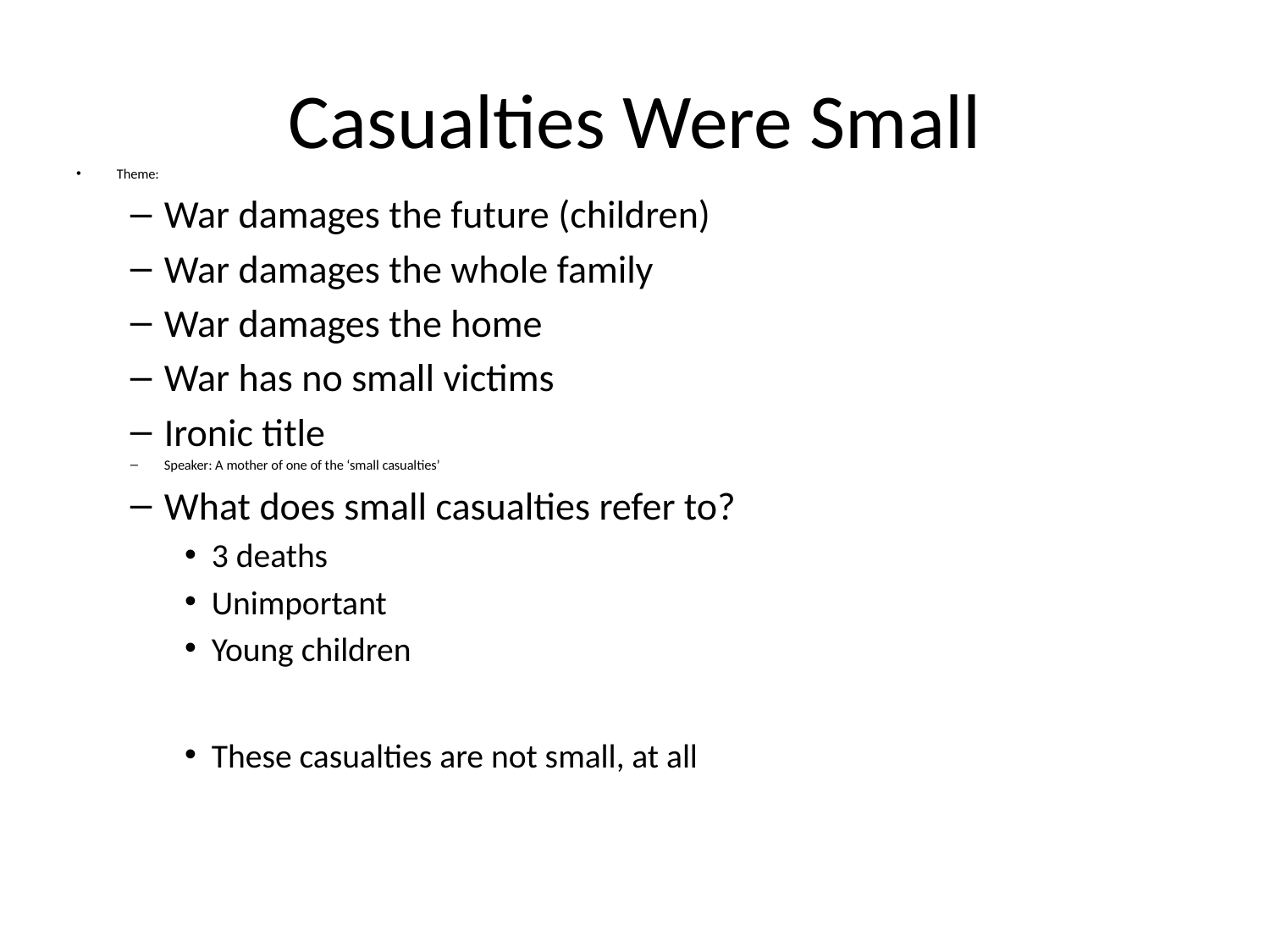

# Casualties Were Small
Theme:
War damages the future (children)
War damages the whole family
War damages the home
War has no small victims
Ironic title
Speaker: A mother of one of the ‘small casualties’
What does small casualties refer to?
3 deaths
Unimportant
Young children

These casualties are not small, at all